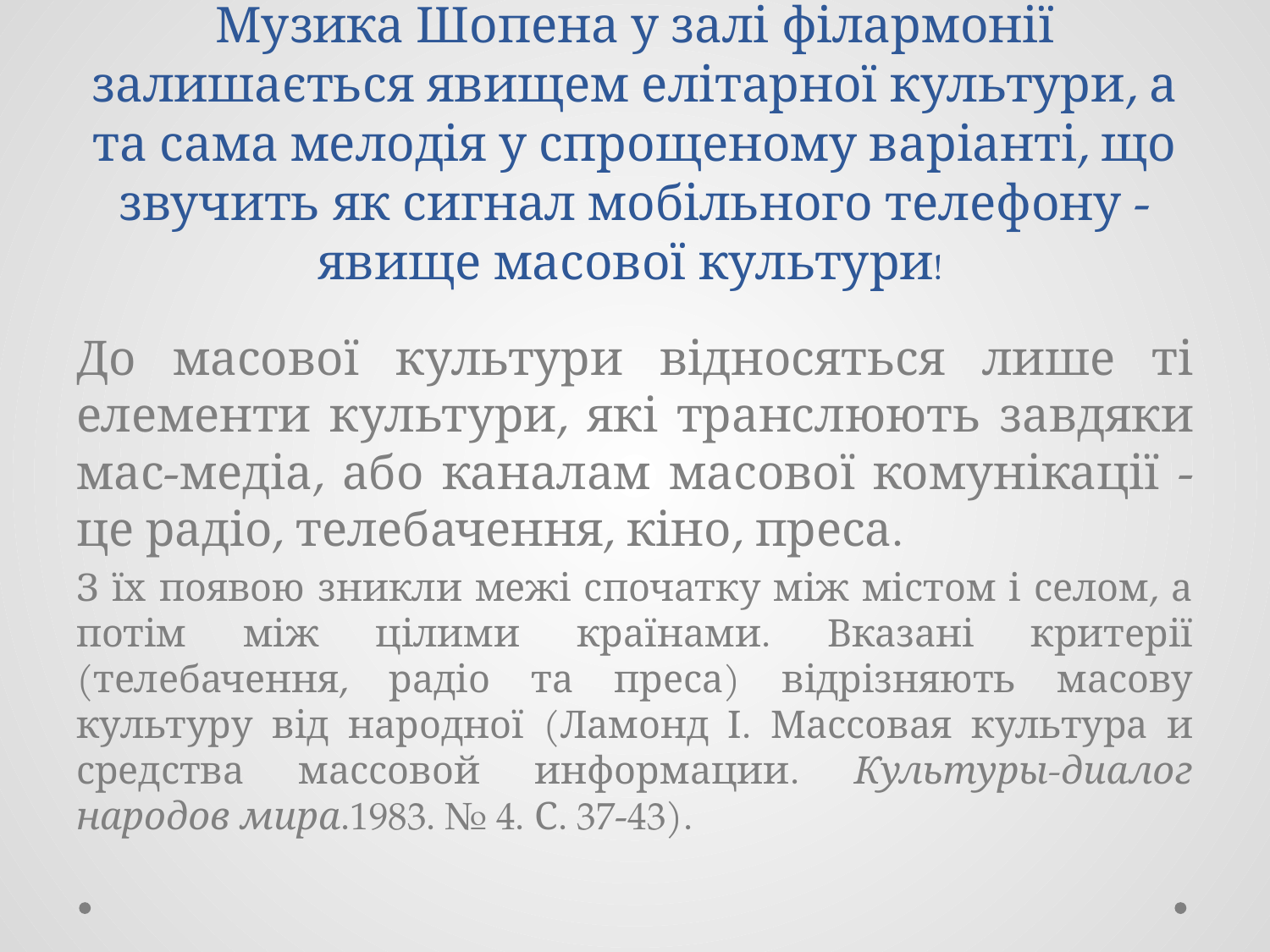

# Музика Шопена у залі філармонії залишається явищем елітарної культури, а та сама мелодія у спрощеному варіанті, що звучить як сигнал мобільного телефону - явище масової культури!

До масової культури відносяться лише ті елементи культури, які транслюють завдяки мас-медіа, або каналам масової комунікації - це радіо, телебачення, кіно, преса.
З їх появою зникли межі спочатку між містом і селом, а потім між цілими країнами. Вказані критерії (телебачення, радіо та преса) відрізняють масову культуру від народної (Ламонд І. Массовая культура и средства массовой информации. Культуры-диалог народов мира.1983. № 4. С. 37-43).